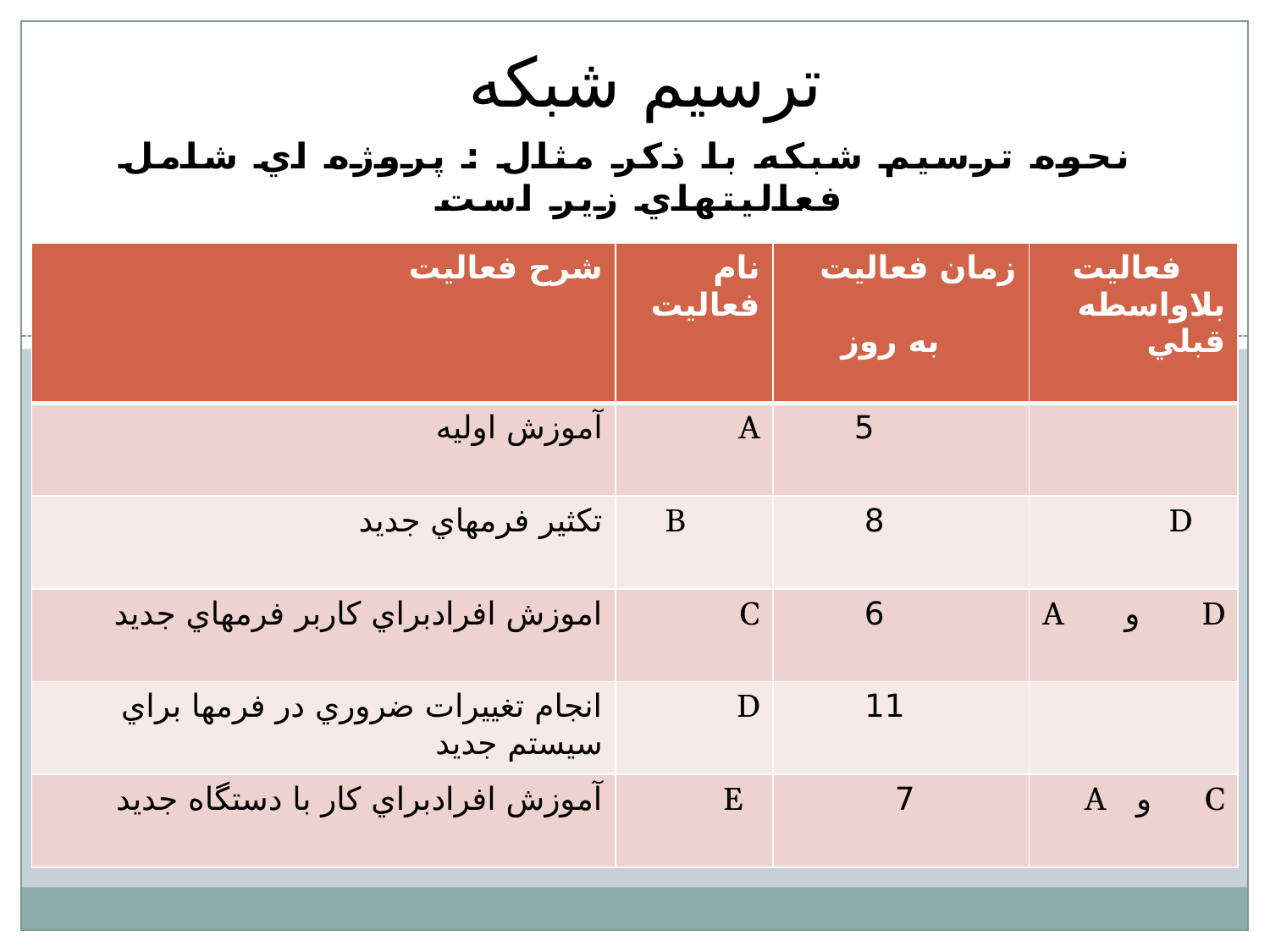

# ترسيم شبكه
نحوه ترسيم شبكه با ذكر مثال : پروژه اي شامل فعاليتهاي زير است
| شرح فعاليت | نام فعاليت | زمان فعاليت به روز | فعاليت بلاواسطه قبلي |
| --- | --- | --- | --- |
| آموزش اوليه | A | 5 |  |
| تكثير فرمهاي جديد | B | 8 | D |
| اموزش افرادبراي كاربر فرمهاي جديد | C | 6 | D و A |
| انجام تغييرات ضروري در فرمها براي سيستم جديد | D | 11 |  |
| آموزش افرادبراي كار با دستگاه جديد | E | 7 | C و A |